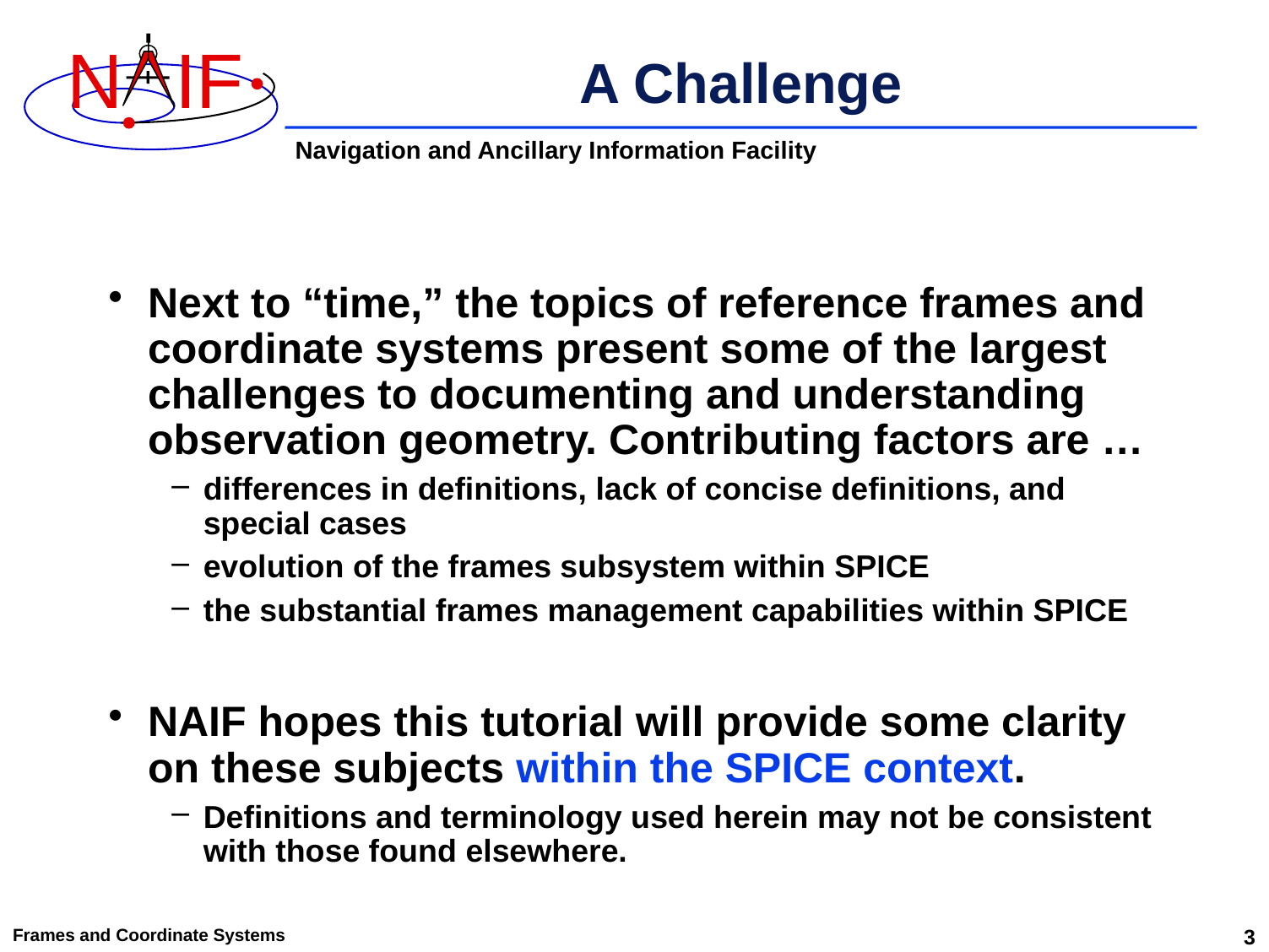

# A Challenge
Next to “time,” the topics of reference frames and coordinate systems present some of the largest challenges to documenting and understanding observation geometry. Contributing factors are …
differences in definitions, lack of concise definitions, and special cases
evolution of the frames subsystem within SPICE
the substantial frames management capabilities within SPICE

NAIF hopes this tutorial will provide some clarity on these subjects within the SPICE context.
Definitions and terminology used herein may not be consistent with those found elsewhere.
Frames and Coordinate Systems
3